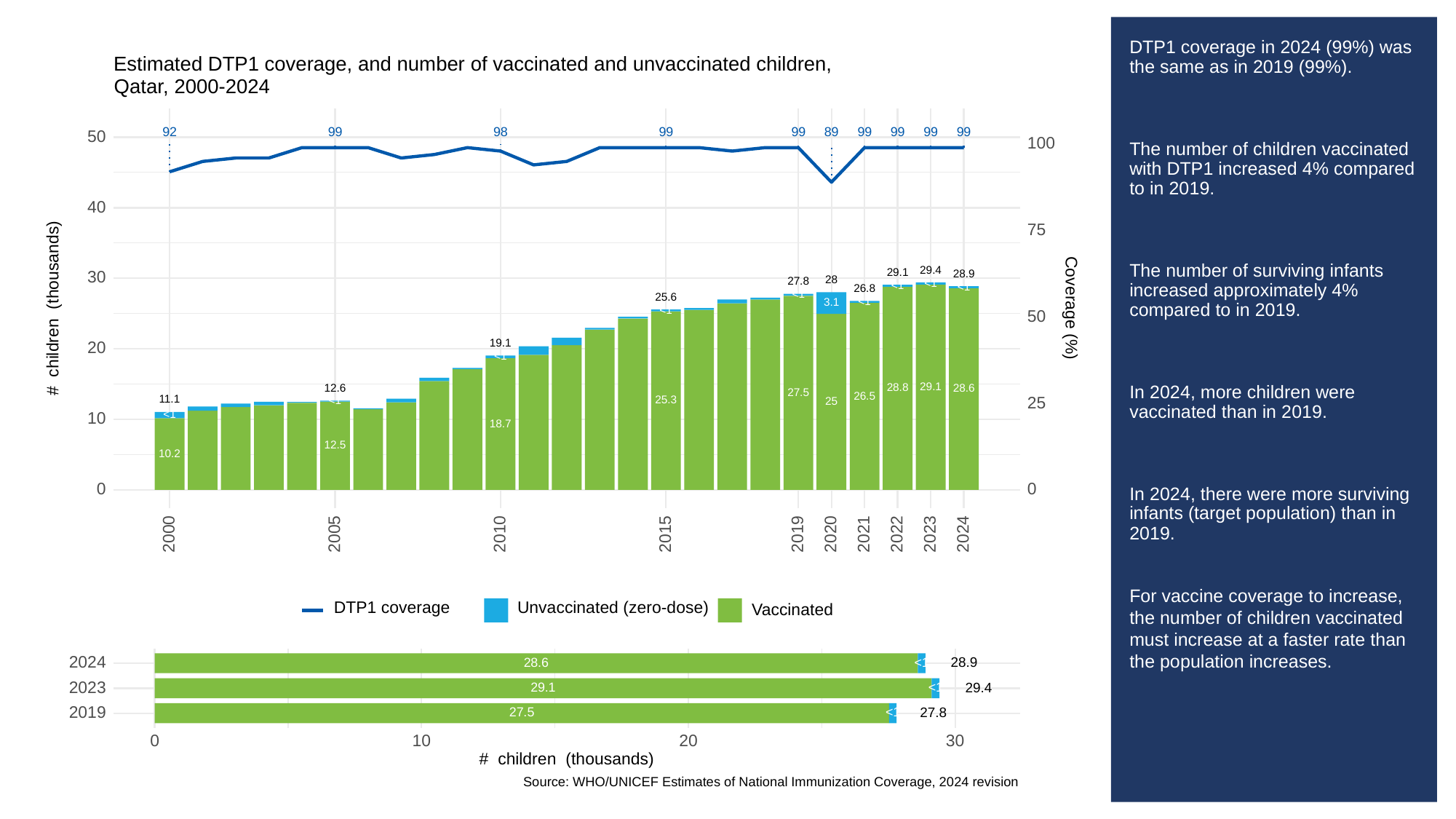

# DTP1 coverage in 2024 (99%) was the same as in 2019 (99%).

The number of children vaccinated with DTP1 increased 4% compared to in 2019.

The number of surviving infants increased approximately 4% compared to in 2019.

In 2024, more children were vaccinated than in 2019.

In 2024, there were more surviving infants (target population) than in 2019.

For vaccine coverage to increase, the number of children vaccinated must increase at a faster rate than the population increases.

Estimated DTP1 coverage, and number of vaccinated and unvaccinated children,
Qatar, 2000-2024

92
99
98
99
99
89
99
99
99
99
50

100

40

75

29.4
29.1
28.9
30
28
27.8

<1
<1

<1

26.8

<1

25.6

<1
3.1

#  children  (thousands)
Coverage (%)

<1

50

19.1
20

<1

29.1

28.8
12.6
28.6
27.5
26.5
11.1
25.3
<1
25
25

<1

10

18.7
12.5
10.2

0
0

2023
2000
2005
2010
2015
2019
2020
2021
2022
2024

Unvaccinated (zero-dose)
DTP1 coverage
Vaccinated

2024
28.9
28.6
<1

2023
29.4
29.1
<1

2019
27.8
27.5
<1

30
0
10
20
#  children  (thousands)
Source: WHO/UNICEF Estimates of National Immunization Coverage, 2024 revision